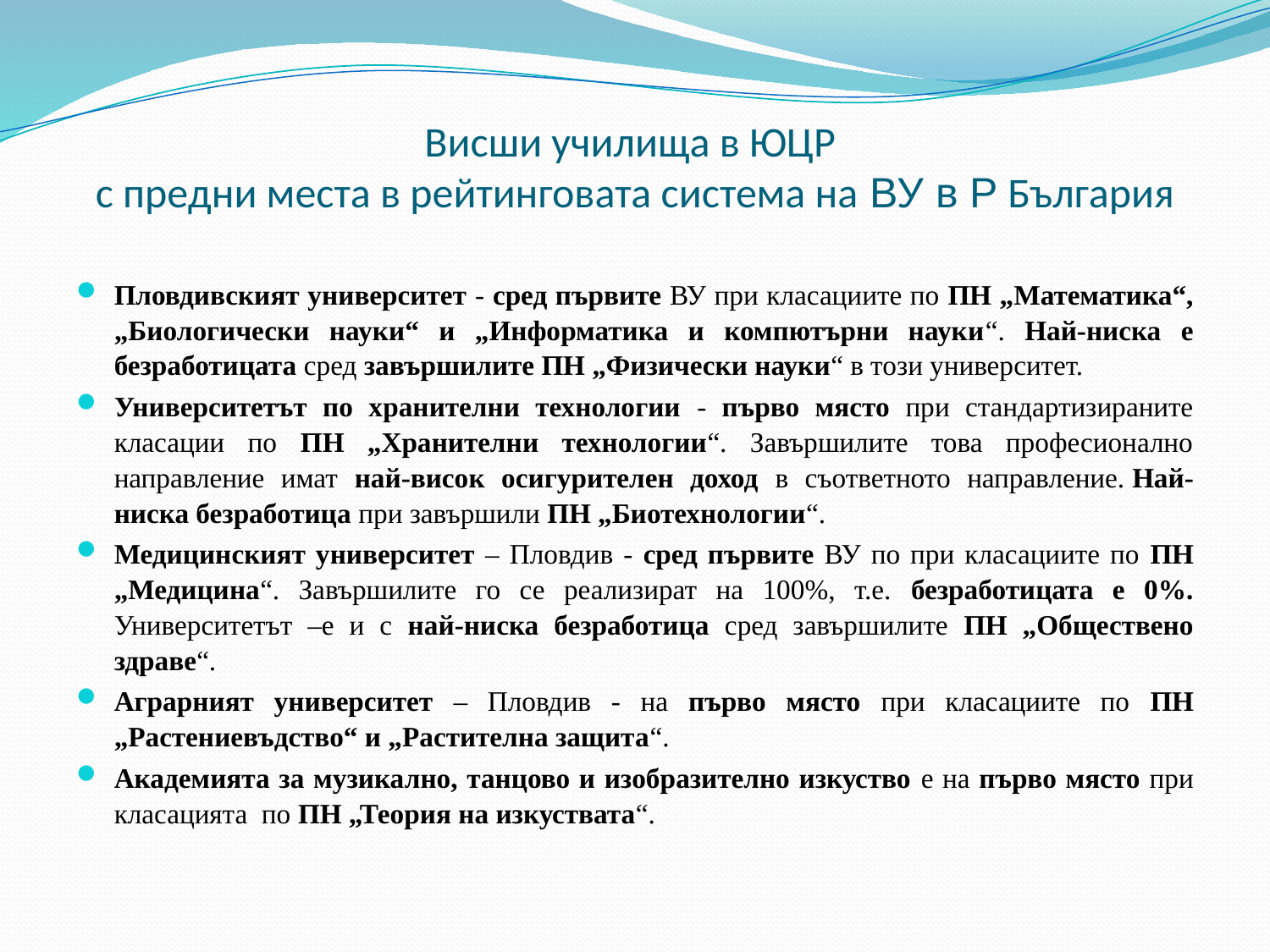

# Висши училища в ЮЦР с предни места в рейтинговата система на ВУ в Р България
Пловдивският университет - сред първите ВУ при класациите по ПН „Математика“, „Биологически науки“ и „Информатика и компютърни науки“. Най-ниска е безработицата сред завършилите ПН „Физически науки“ в този университет.
Университетът по хранителни технологии - първо място при стандартизираните класации по ПН „Хранителни технологии“. Завършилите това професионално направление имат най-висок осигурителен доход в съответното направление. Най-ниска безработица при завършили ПН „Биотехнологии“.
Медицинският университет – Пловдив - сред първите ВУ по при класациите по ПН „Медицина“. Завършилите го се реализират на 100%, т.е. безработицата е 0%. Университетът –е и с най-ниска безработица сред завършилите ПН „Обществено здраве“.
Аграрният университет – Пловдив - на първо място при класациите по ПН „Растениевъдство“ и „Растителна защита“.
Академията за музикално, танцово и изобразително изкуство е на първо място при класацията  по ПН „Теория на изкуствата“.